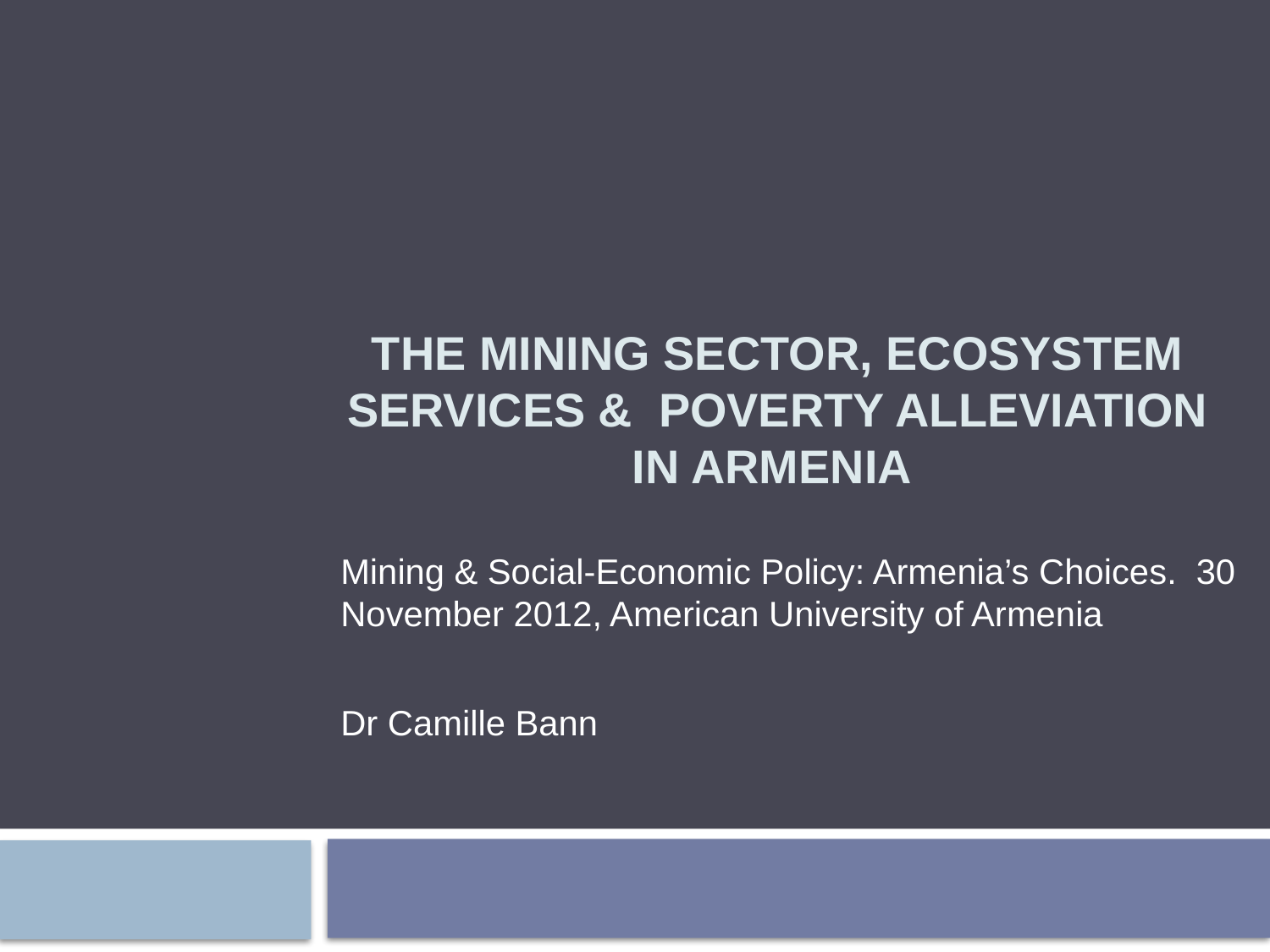

# The Mining Sector, Ecosystem Services &  Poverty Alleviation in Armenia
Mining & Social-Economic Policy: Armenia’s Choices.  30 November 2012, American University of Armenia

Dr Camille Bann